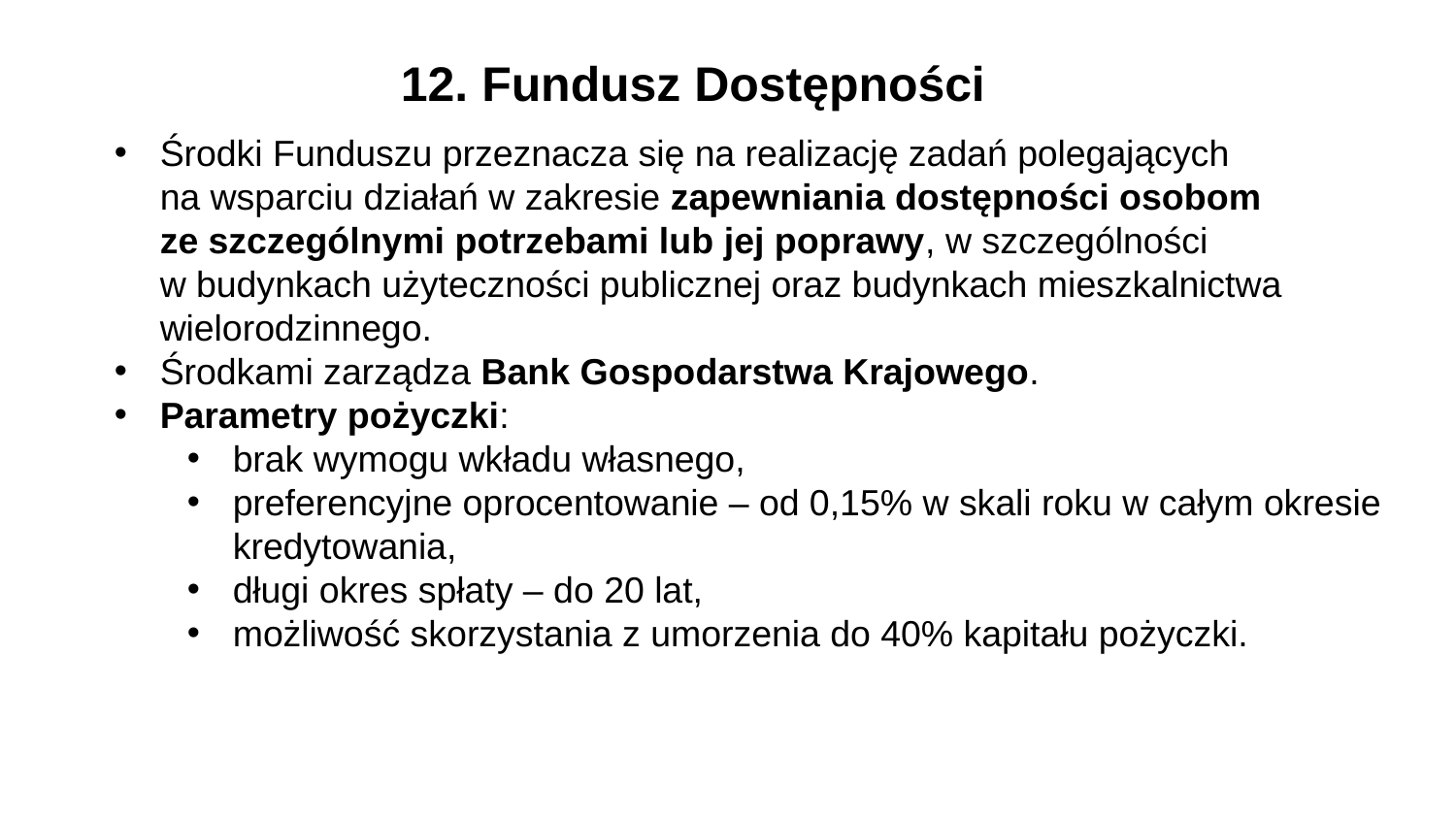

12. Fundusz Dostępności
Środki Funduszu przeznacza się na realizację zadań polegających
na wsparciu działań w zakresie zapewniania dostępności osobom
ze szczególnymi potrzebami lub jej poprawy, w szczególności
w budynkach użyteczności publicznej oraz budynkach mieszkalnictwa wielorodzinnego.
Środkami zarządza Bank Gospodarstwa Krajowego.
Parametry pożyczki:
brak wymogu wkładu własnego,
preferencyjne oprocentowanie – od 0,15% w skali roku w całym okresie kredytowania,
długi okres spłaty – do 20 lat,
możliwość skorzystania z umorzenia do 40% kapitału pożyczki.